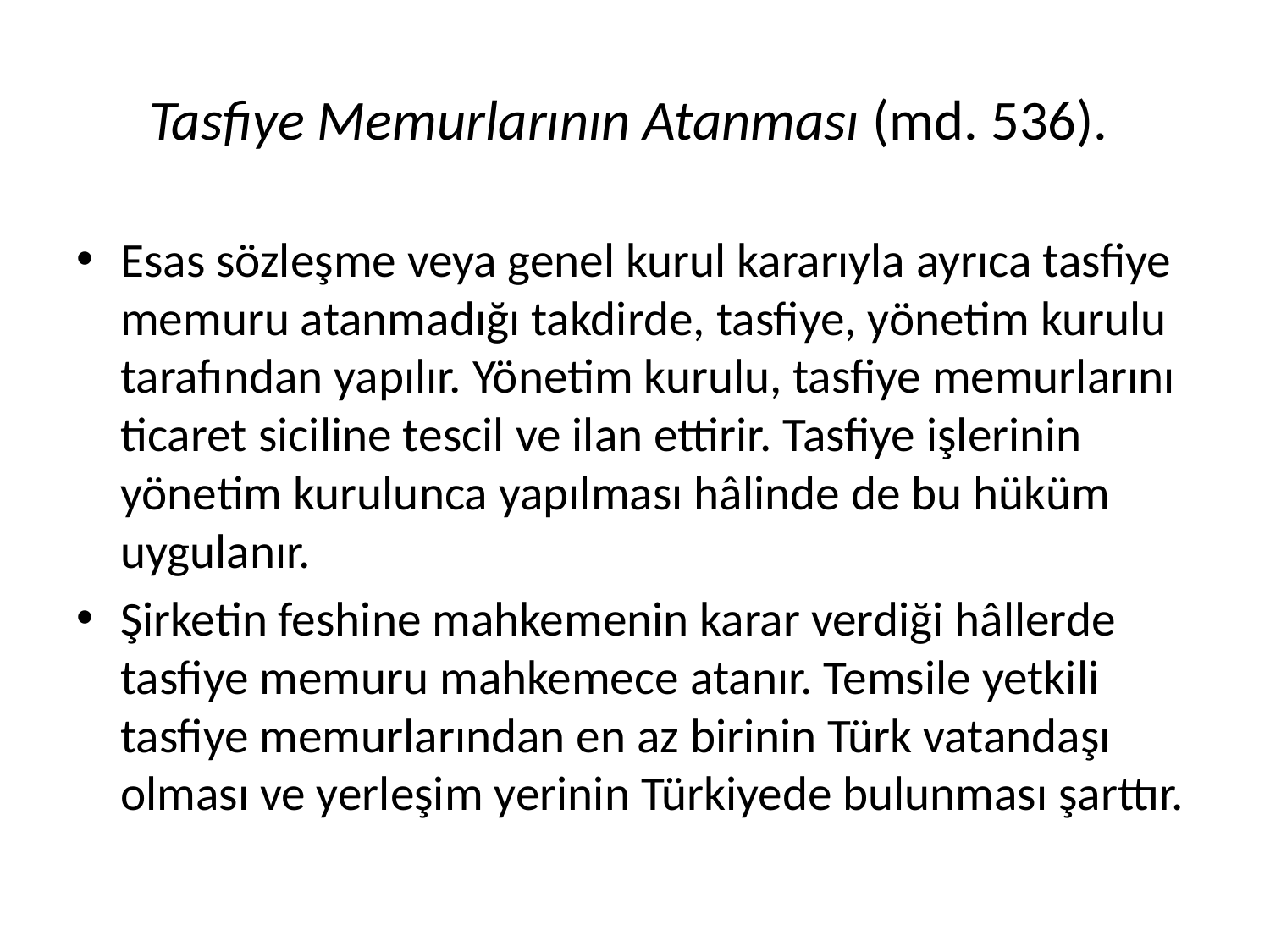

# Tasfiye Memurlarının Atanması (md. 536).
Esas sözleşme veya genel kurul kararıyla ayrıca tasfiye memuru atanmadığı takdirde, tasfiye, yönetim kurulu tarafından yapılır. Yönetim kurulu, tasfiye memurlarını ticaret siciline tescil ve ilan ettirir. Tasfiye işlerinin yönetim kurulunca yapılması hâlinde de bu hüküm uygulanır.
Şirketin feshine mahkemenin karar verdiği hâllerde tasfiye memuru mahkemece atanır. Temsile yetkili tasfiye memurlarından en az birinin Türk vatandaşı olması ve yerleşim yerinin Türkiyede bulunması şarttır.